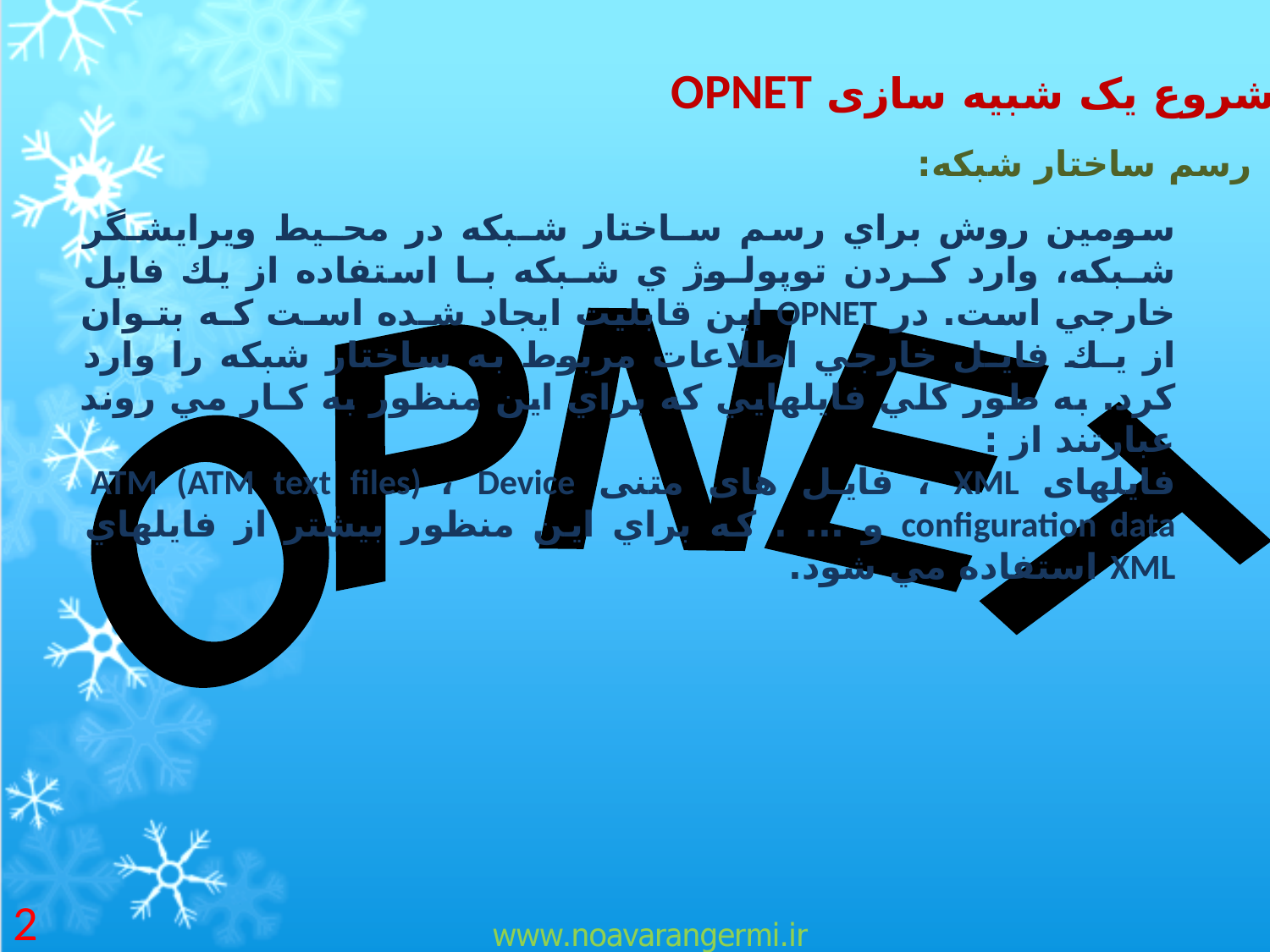

شروع یک شبیه سازی OPNET

  رسم ساختار شبکه:
سومين روش براي رسم سـاختار شـبكه در محـيط ويرايشـگر شـبكه، وارد كـردن توپولـوژ ي شـبكه بـا استفاده از يك فايل خارجي است. در OPNET اين قابليت ايجاد شـده اسـت كـه بتـوان از يـك فايـل خارجي اطلاعات مربوط به ساختار شبكه را وارد كرد. به طور كلي فايلهايي كه براي اين منظور به كـار مي روند عبارتند از :
فایلهای XML ، فایل های متنی ATM (ATM text files) ، Device configuration data و ... . كه براي اين منظور بيشتر از فايلهاي XML استفاده مي شود.
OPNET
21
www.noavarangermi.ir